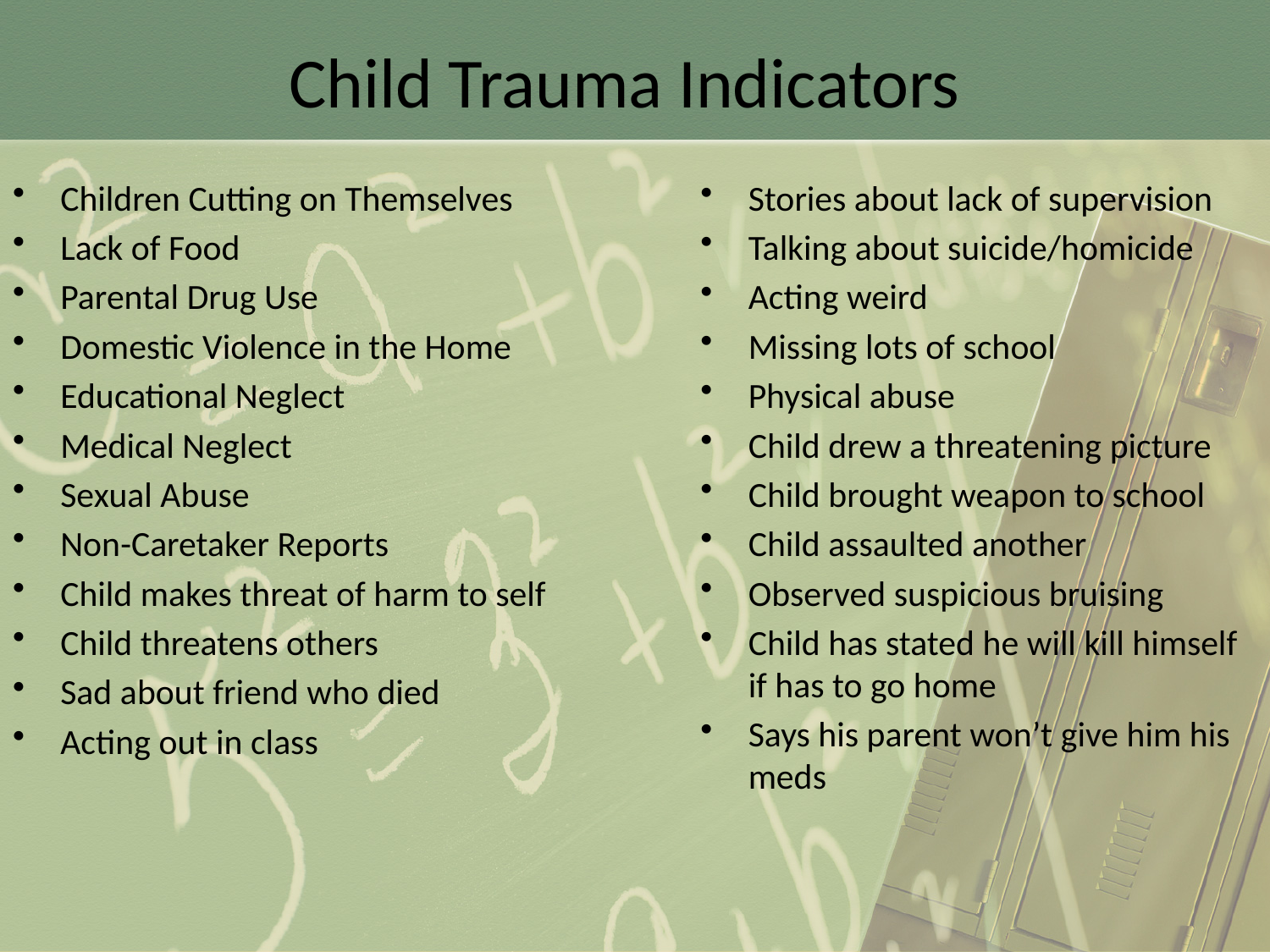

Child Trauma Indicators
Children Cutting on Themselves
Lack of Food
Parental Drug Use
Domestic Violence in the Home
Educational Neglect
Medical Neglect
Sexual Abuse
Non-Caretaker Reports
Child makes threat of harm to self
Child threatens others
Sad about friend who died
Acting out in class

Stories about lack of supervision
Talking about suicide/homicide
Acting weird
Missing lots of school
Physical abuse
Child drew a threatening picture
Child brought weapon to school
Child assaulted another
Observed suspicious bruising
Child has stated he will kill himself if has to go home
Says his parent won’t give him his meds